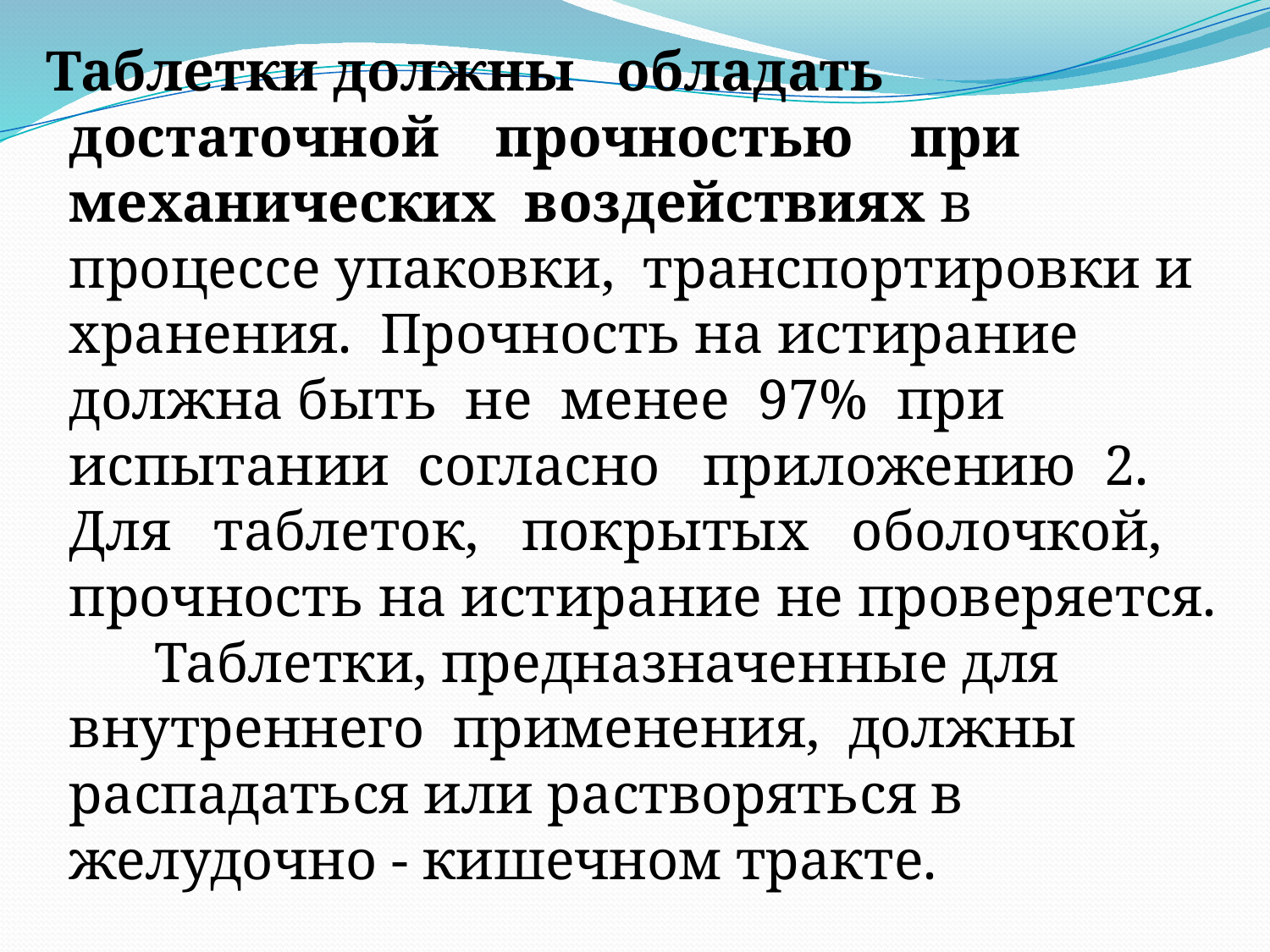

Таблетки должны   обладать    достаточной    прочностью    при   механических  воздействиях в процессе упаковки,  транспортировки и   хранения.  Прочность на истирание должна быть  не  менее  97%  при   испытании  согласно   приложению  2.    Для   таблеток,   покрытых   оболочкой, прочность на истирание не проверяется.       Таблетки, предназначенные для внутреннего  применения,  должны   распадаться или растворяться в желудочно - кишечном тракте.
#